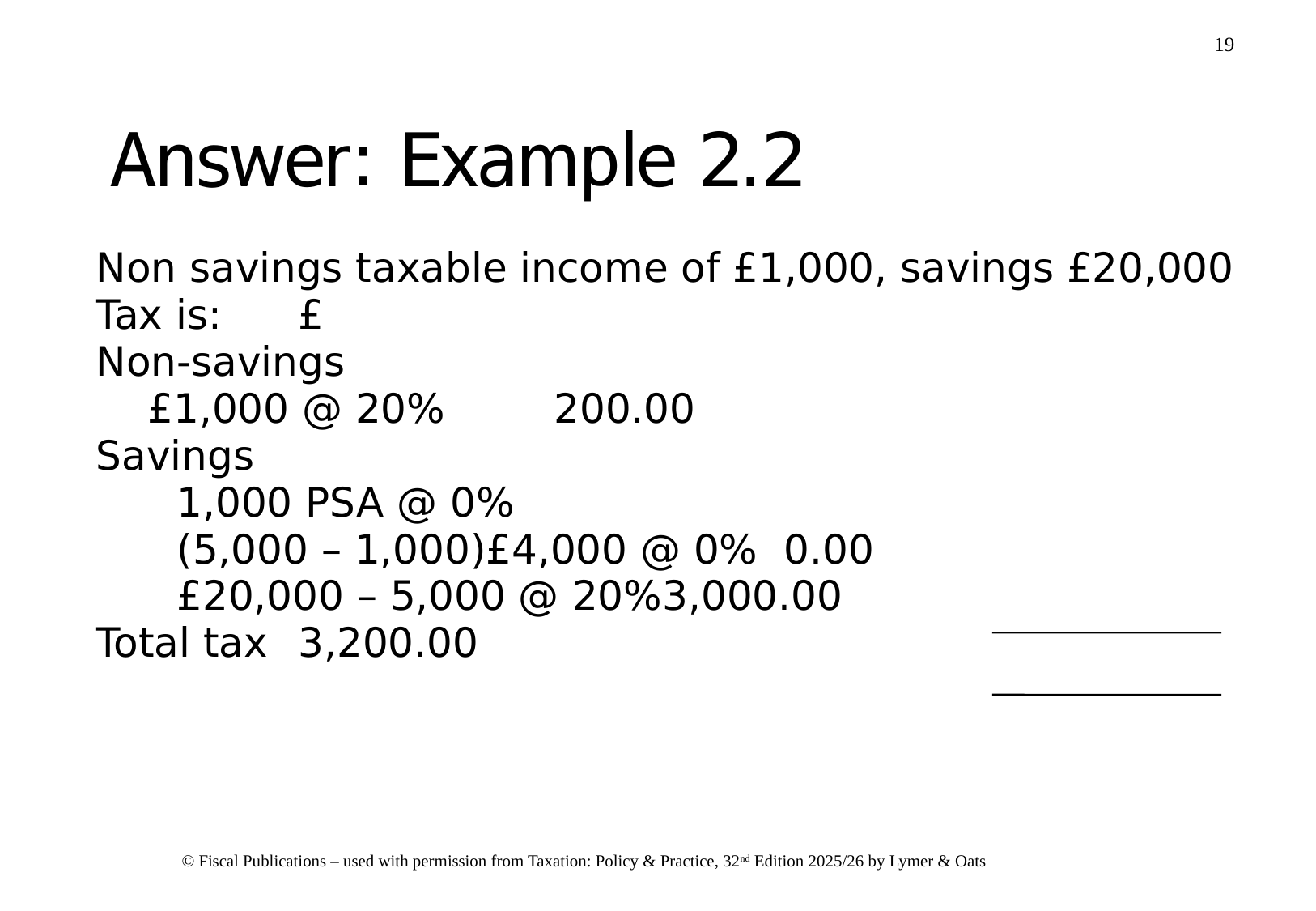

# Answer: Example 2.2
Non savings taxable income of £1,000, savings £20,000
Tax is:	£
Non-savings
    £1,000 @ 20% 	 200.00
Savings
    	1,000 PSA @ 0%
	(5,000 – 1,000)£4,000 @ 0%	0.00
	£20,000 – 5,000 @ 20%	3,000.00
Total tax 	3,200.00